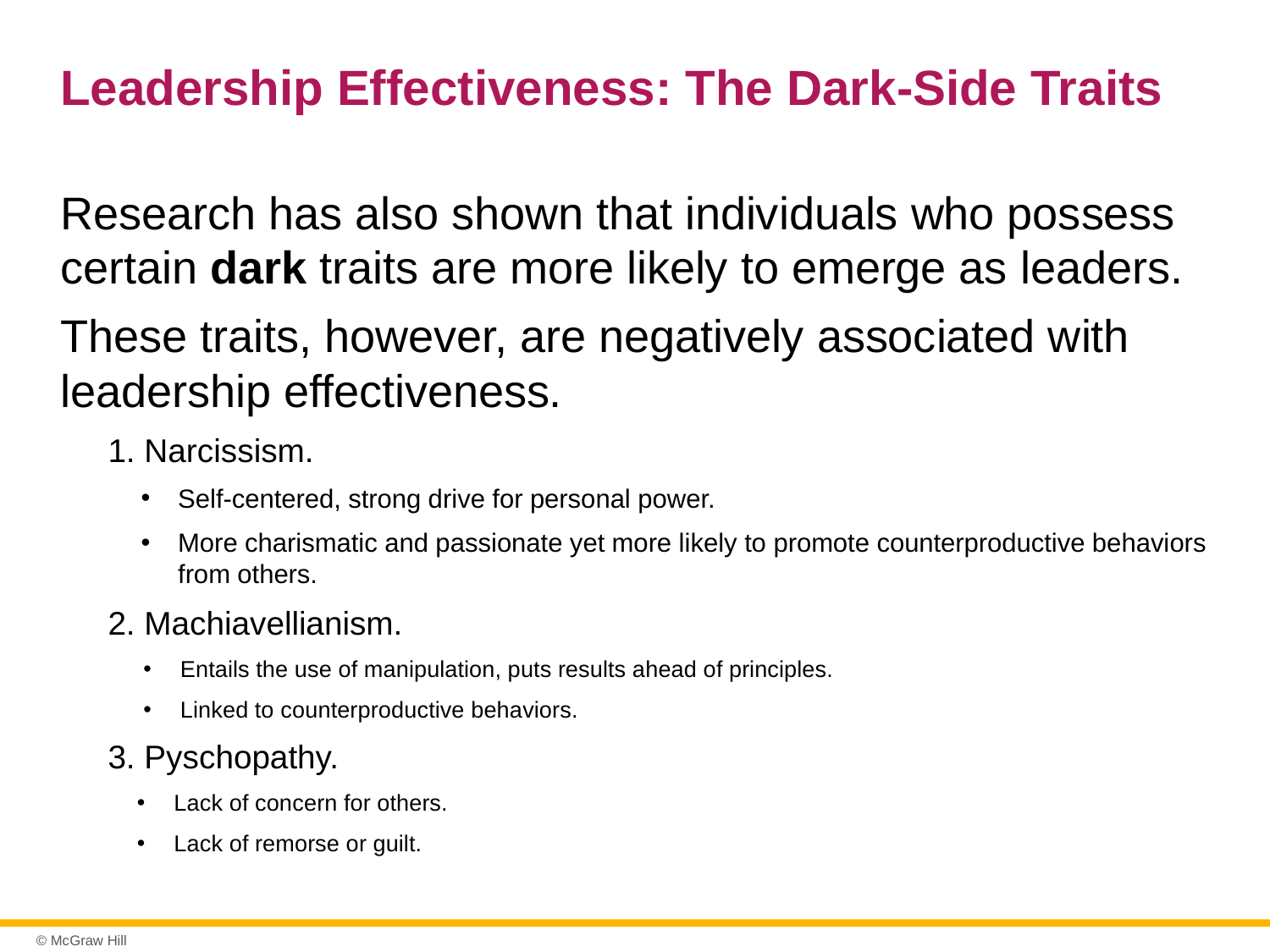

# Leadership Effectiveness: The Dark-Side Traits
Research has also shown that individuals who possess certain dark traits are more likely to emerge as leaders.
These traits, however, are negatively associated with leadership effectiveness.
1. Narcissism.
Self-centered, strong drive for personal power.
More charismatic and passionate yet more likely to promote counterproductive behaviors from others.
2. Machiavellianism.
Entails the use of manipulation, puts results ahead of principles.
Linked to counterproductive behaviors.
3. Pyschopathy.
Lack of concern for others.
Lack of remorse or guilt.